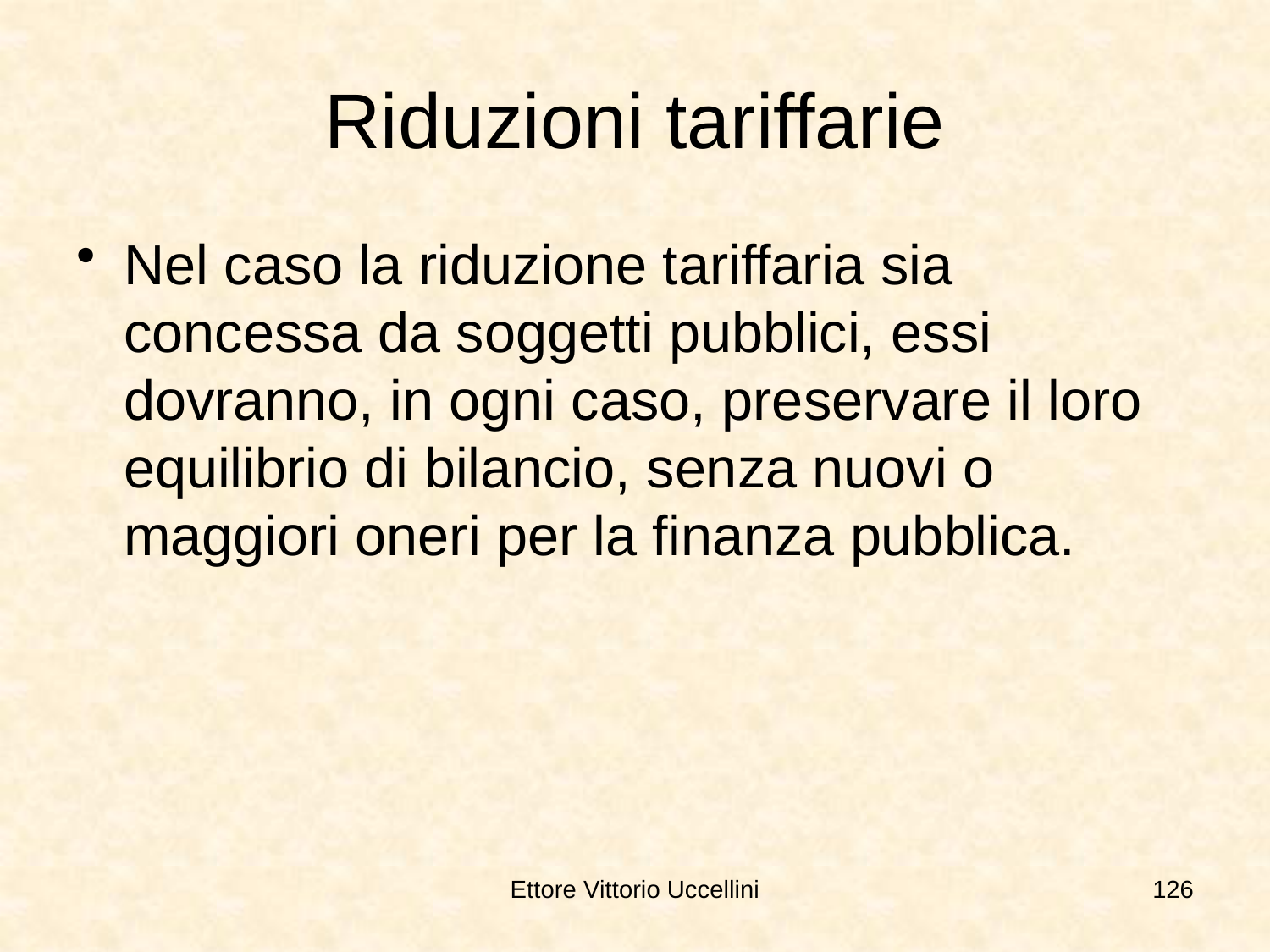

# Riduzioni tariffarie
Nel caso la riduzione tariffaria sia concessa da soggetti pubblici, essi dovranno, in ogni caso, preservare il loro equilibrio di bilancio, senza nuovi o maggiori oneri per la finanza pubblica.
Ettore Vittorio Uccellini
126